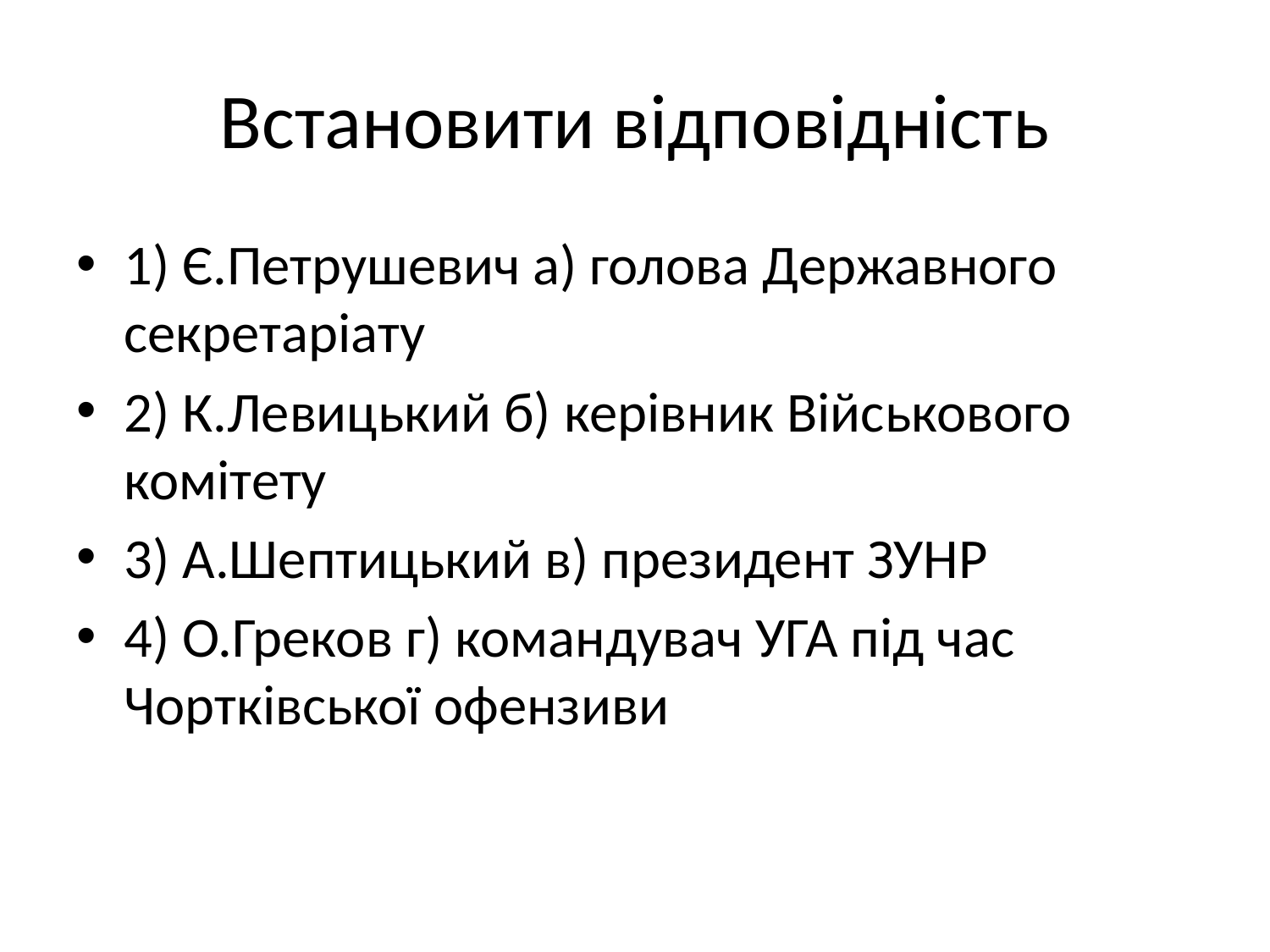

# Встановити відповідність
1) Є.Петрушевич а) голова Державного секретаріату
2) К.Левицький б) керівник Військового комітету
3) А.Шептицький в) президент ЗУНР
4) О.Греков г) командувач УГА під час Чортківської офензиви